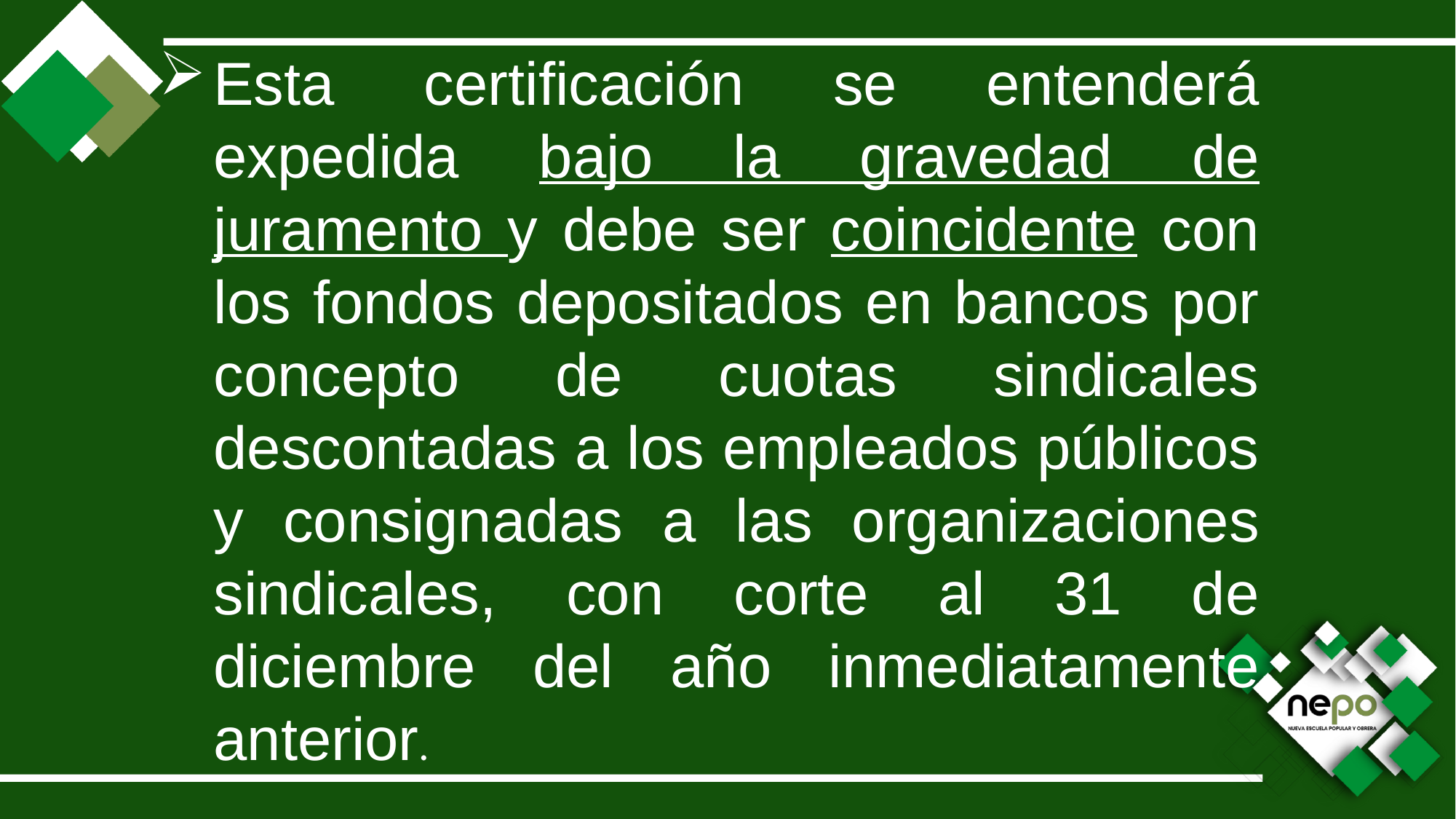

Esta certificación se entenderá expedida bajo la gravedad de juramento y debe ser coincidente con los fondos depositados en bancos por concepto de cuotas sindicales descontadas a los empleados públicos y consignadas a las organizaciones sindicales, con corte al 31 de diciembre del año inmediatamente anterior.